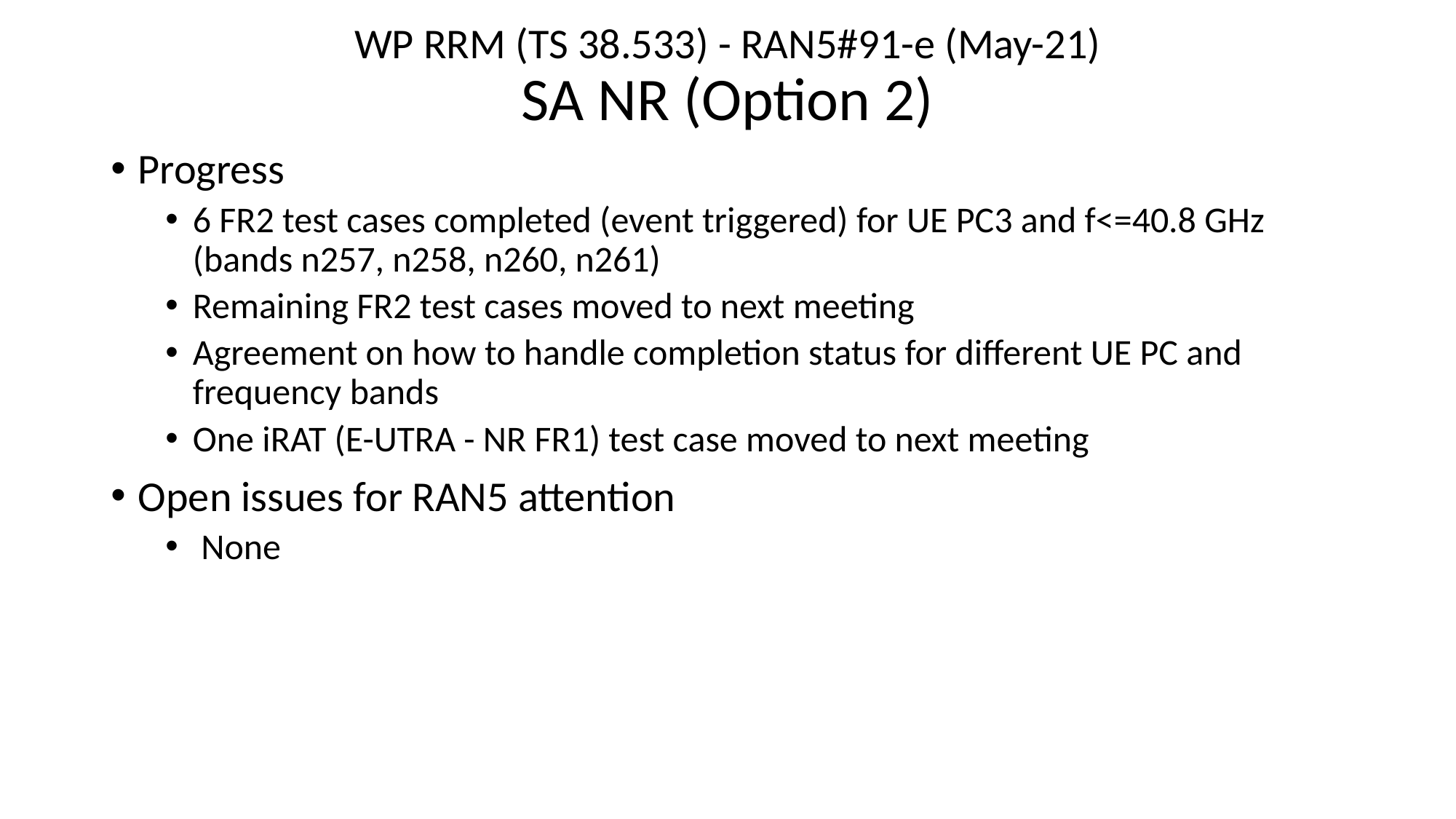

# WP RRM (TS 38.533) - RAN5#91-e (May-21) SA NR (Option 2)
Progress
6 FR2 test cases completed (event triggered) for UE PC3 and f<=40.8 GHz (bands n257, n258, n260, n261)
Remaining FR2 test cases moved to next meeting
Agreement on how to handle completion status for different UE PC and frequency bands
One iRAT (E-UTRA - NR FR1) test case moved to next meeting
Open issues for RAN5 attention
 None